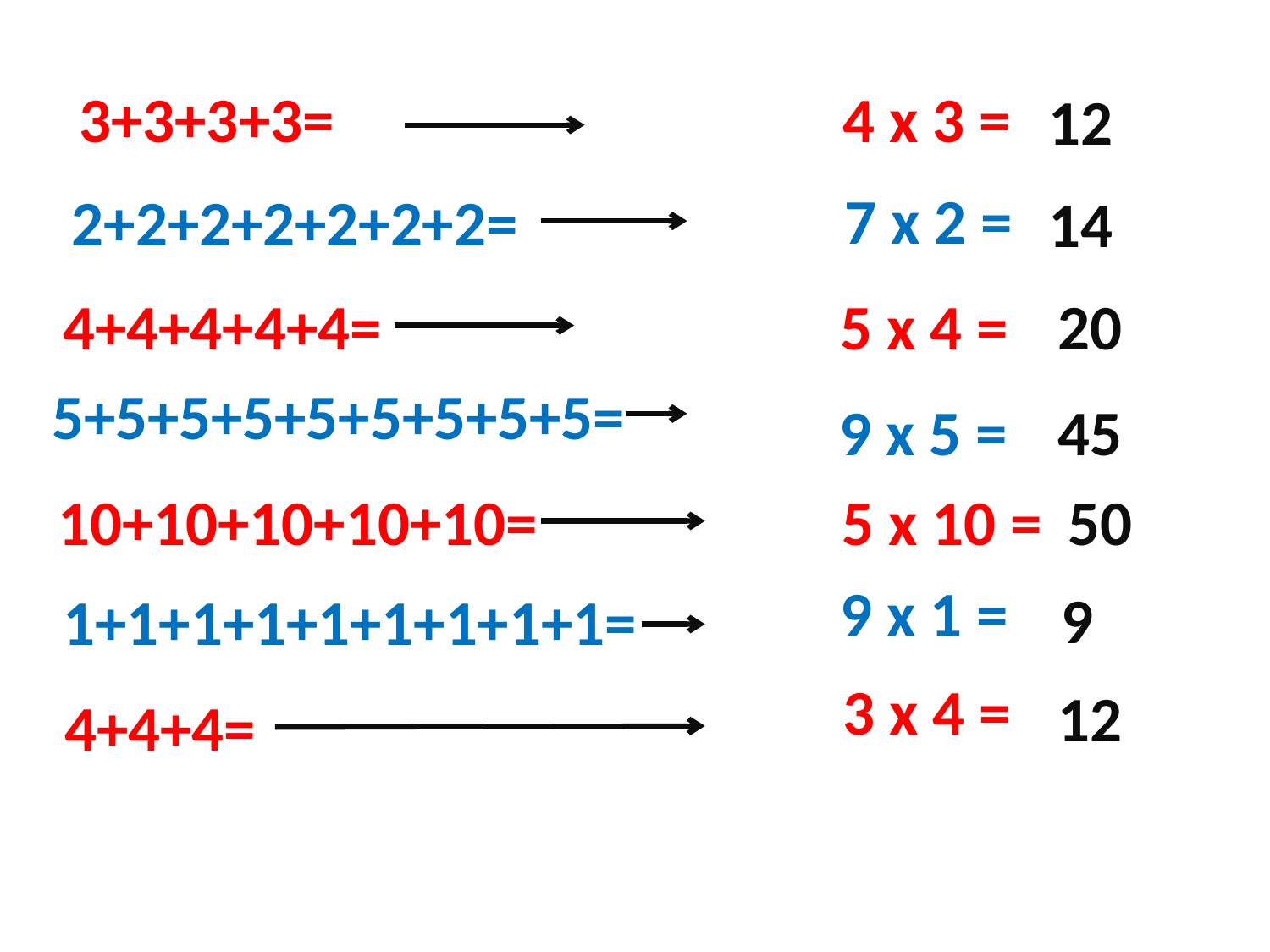

4 x 3 =
3+3+3+3=
12
7 x 2 =
2+2+2+2+2+2+2=
14
5 x 4 =
4+4+4+4+4=
20
5+5+5+5+5+5+5+5+5=
9 x 5 =
45
5 x 10 =
10+10+10+10+10=
50
9 x 1 =
9
1+1+1+1+1+1+1+1+1=
3 x 4 =
12
4+4+4=